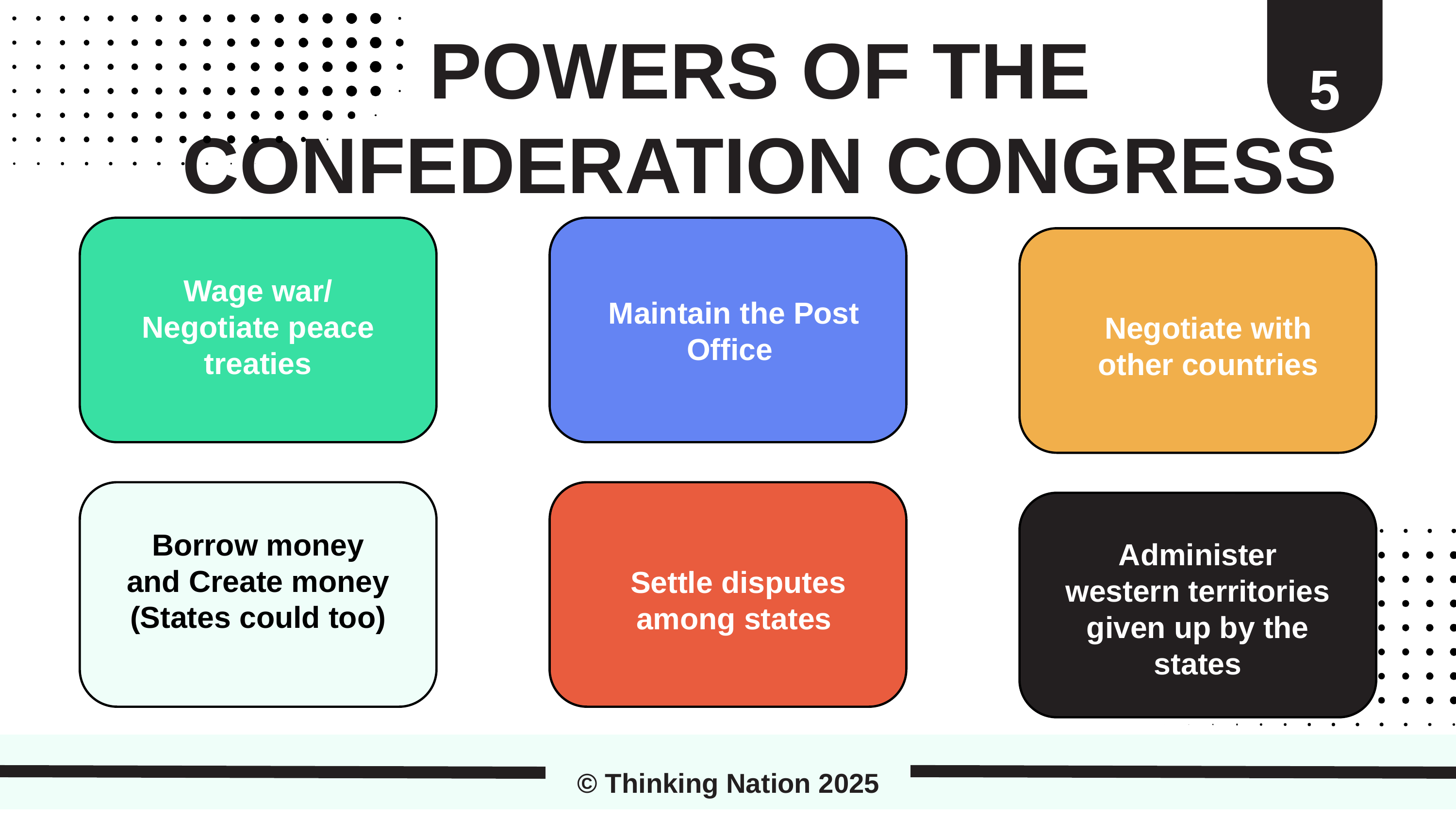

5
POWERS OF THE CONFEDERATION CONGRESS

Maintain the Post Office

Wage war/ Negotiate peace treaties

Negotiate with other countries

Settle disputes among states

Borrow money and Create money
(States could too)

Administer western territories given up by the states

© Thinking Nation 2025